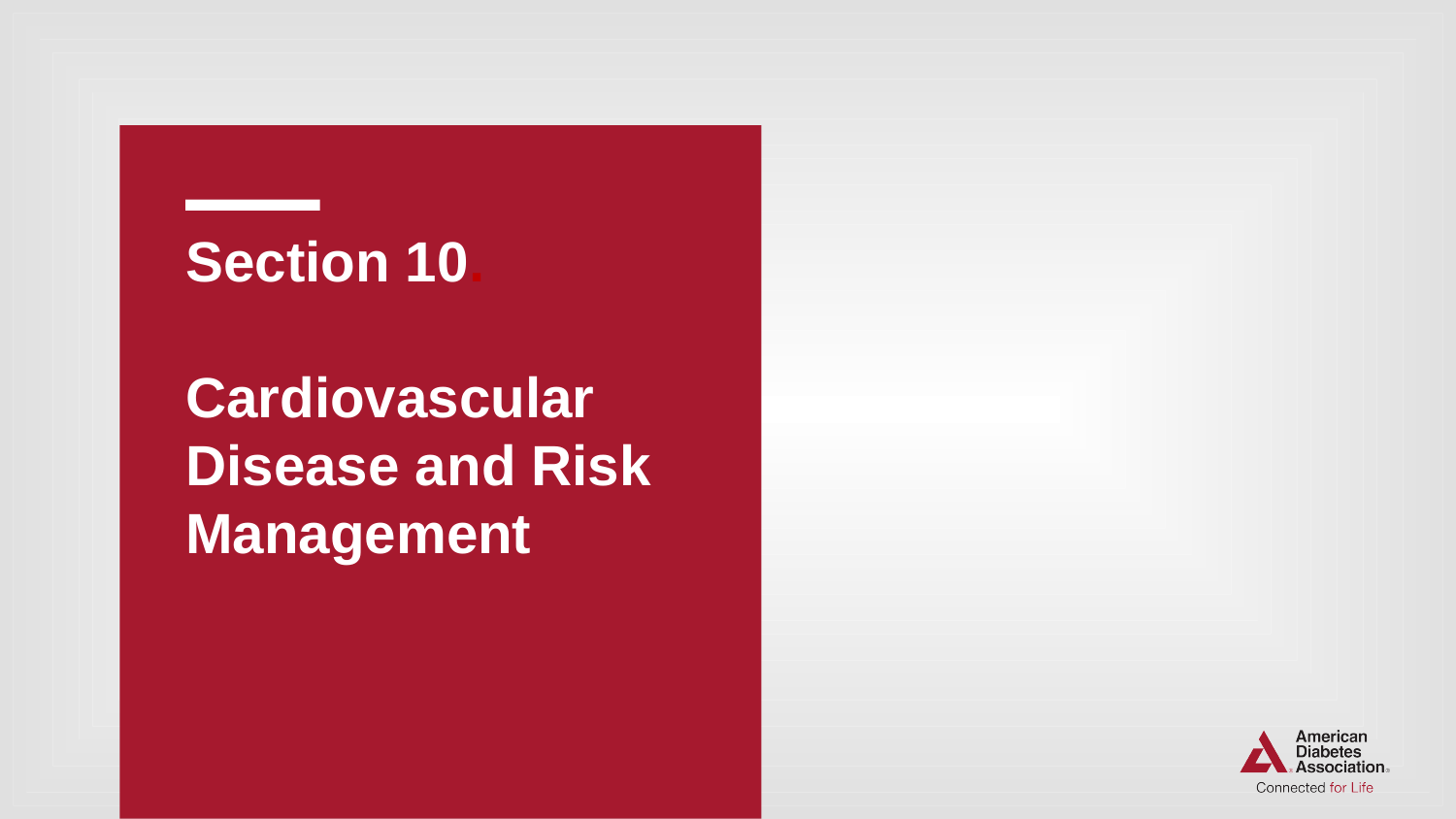

# Section 10. Cardiovascular Disease and Risk Management